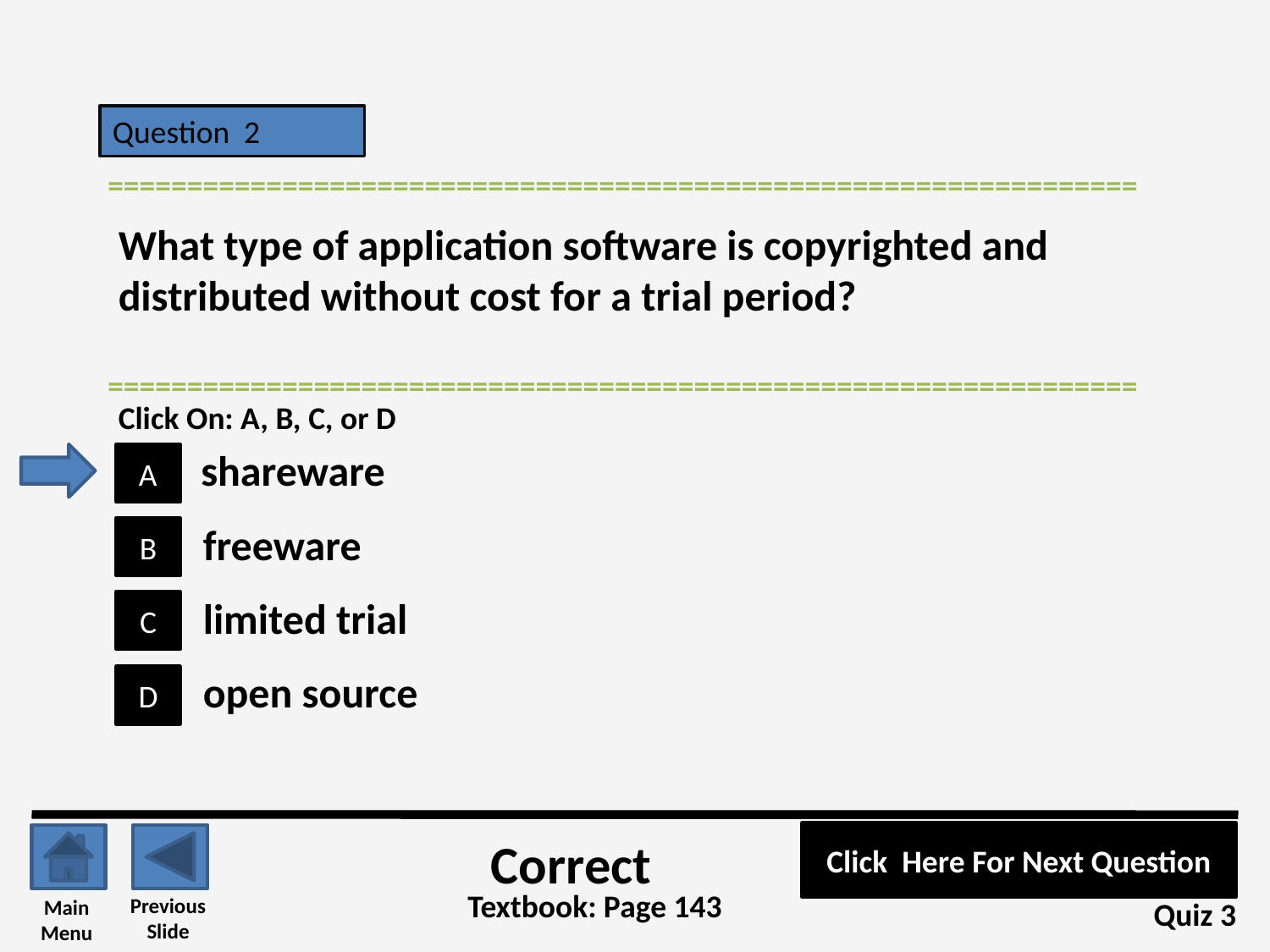

Question  2
=================================================================
What type of application software is copyrighted and distributed without cost for a trial period?

=================================================================
Click On: A, B, C, or D

shareware

A

freeware
B
limited trial
C
open source
D
Click  Here For Next Question

Correct
Textbook: Page 143
Previous
Slide
Main
Menu
Quiz 3